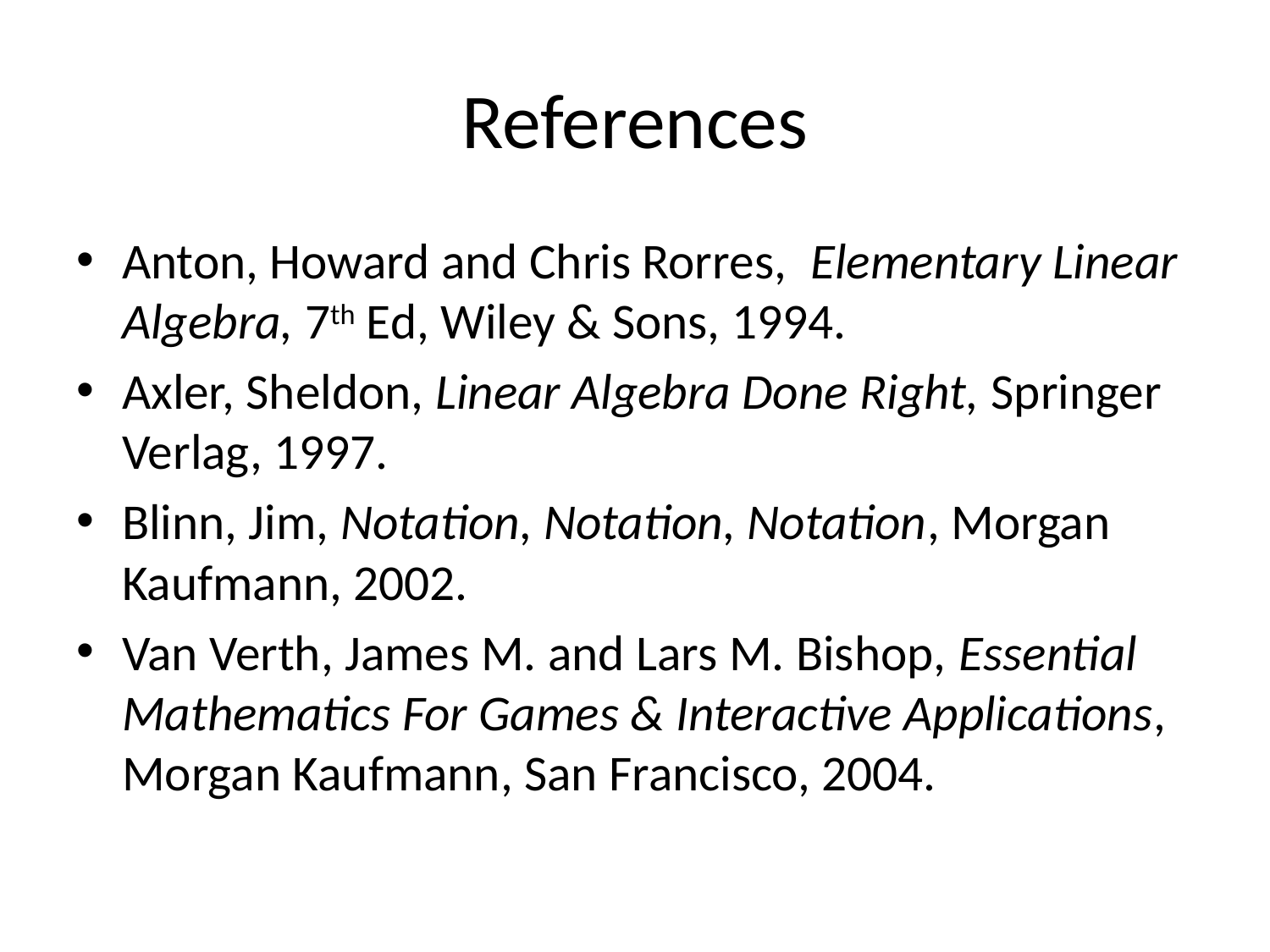

# References
Anton, Howard and Chris Rorres,  Elementary Linear Algebra, 7th Ed, Wiley & Sons, 1994.
Axler, Sheldon, Linear Algebra Done Right, Springer Verlag, 1997.
Blinn, Jim, Notation, Notation, Notation, Morgan Kaufmann, 2002.
Van Verth, James M. and Lars M. Bishop, Essential Mathematics For Games & Interactive Applications, Morgan Kaufmann, San Francisco, 2004.